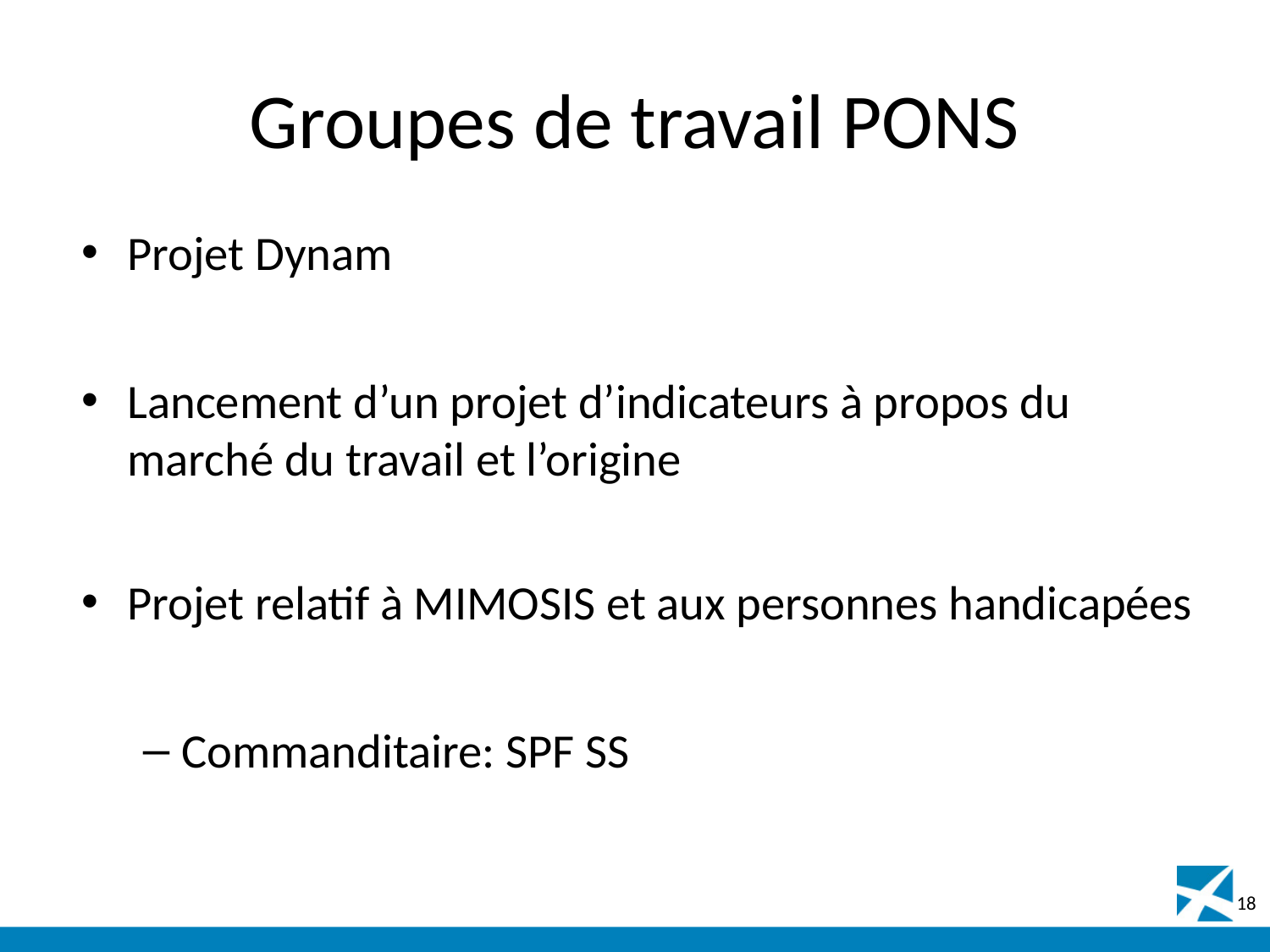

# Groupes de travail PONS
Projet Dynam

Lancement d’un projet d’indicateurs à propos du marché du travail et l’origine

Projet relatif à MIMOSIS et aux personnes handicapées

Commanditaire: SPF SS